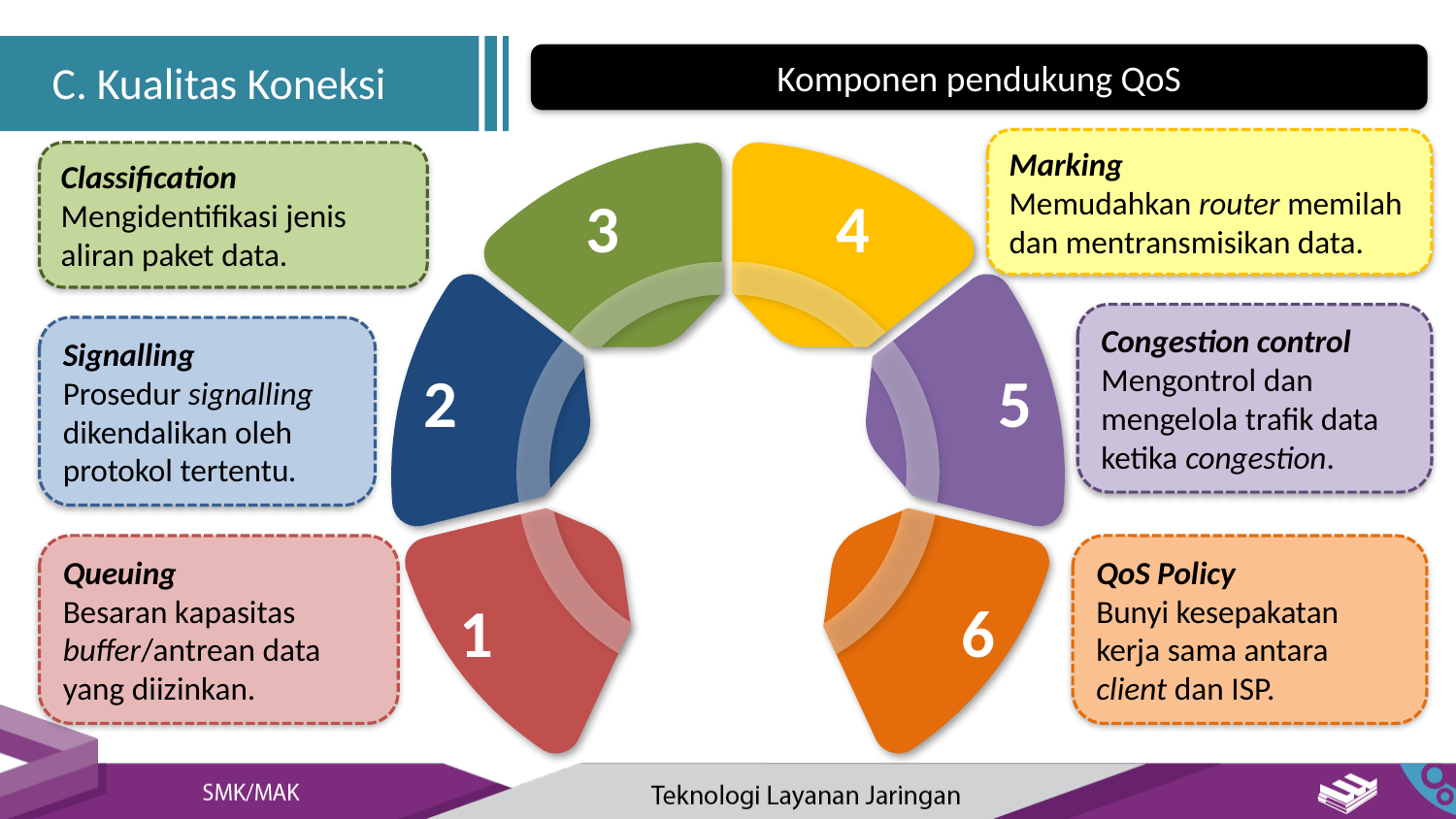

C. Kualitas Koneksi
Komponen pendukung QoS
Marking
Memudahkan router memilah dan mentransmisikan data.
Classification
Mengidentifikasi jenis aliran paket data.
4
3

5
2
Congestion control
Mengontrol dan mengelola trafik data ketika congestion.
Signalling
Prosedur signalling dikendalikan oleh protokol tertentu.

1

6

Queuing
Besaran kapasitas buffer/antrean data yang diizinkan.
QoS Policy
Bunyi kesepakatan kerja sama antara client dan ISP.